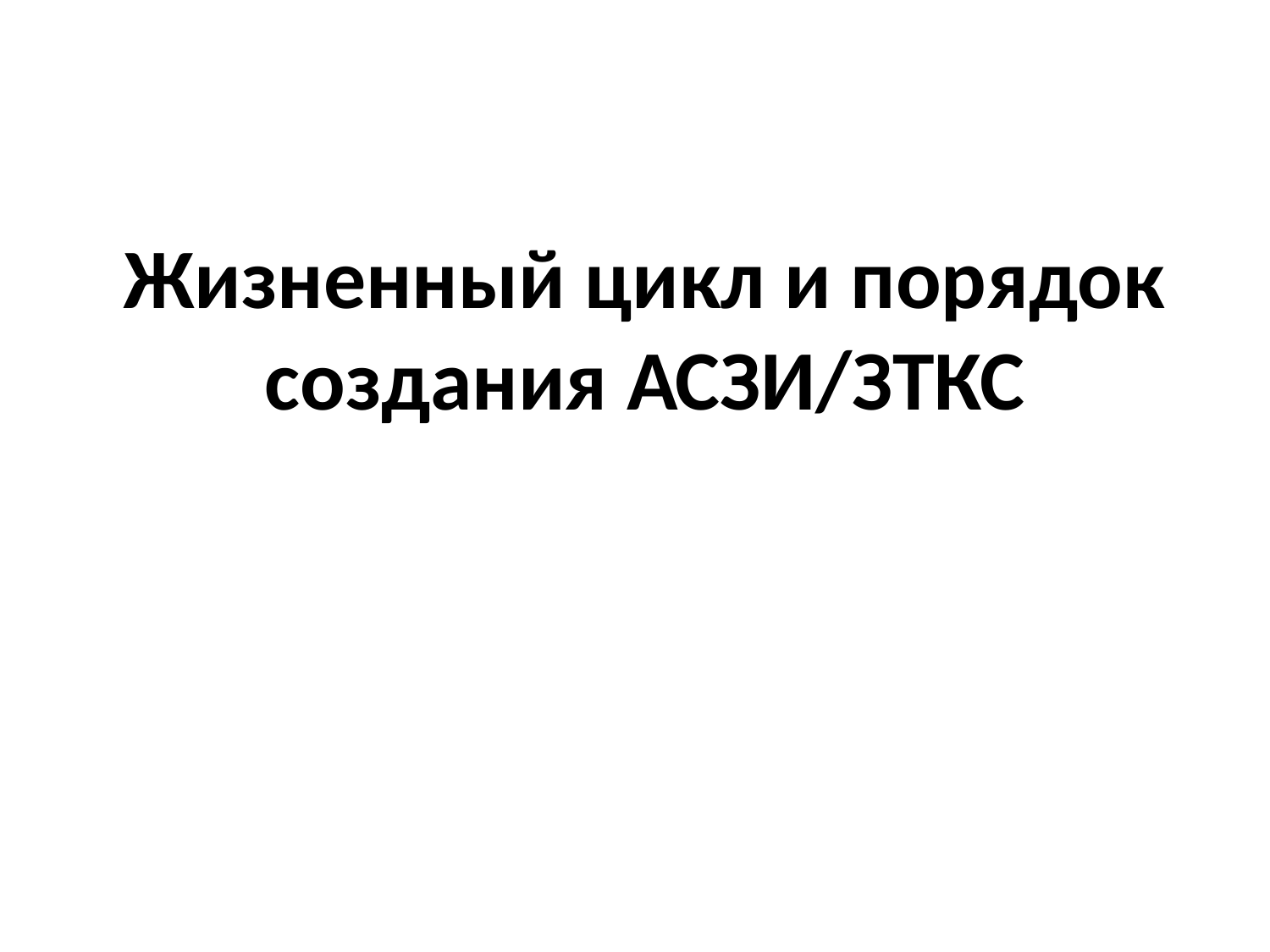

# Жизненный цикл и порядок создания АСЗИ/ЗТКС